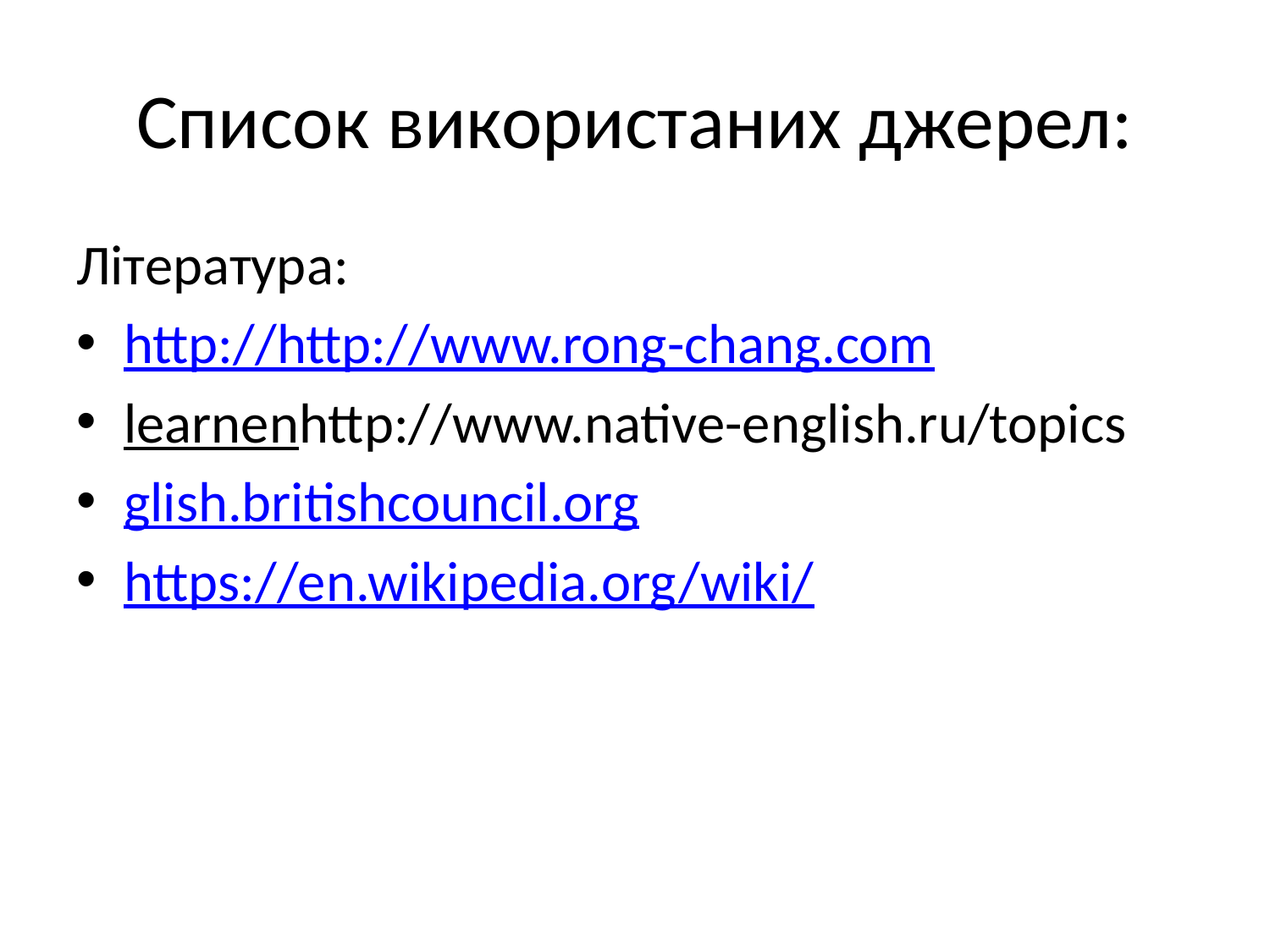

# Список використаних джерел:
Література:
http://http://www.rong-chang.com
learnenhttp://www.native-english.ru/topics
glish.britishcouncil.org
https://en.wikipedia.org/wiki/